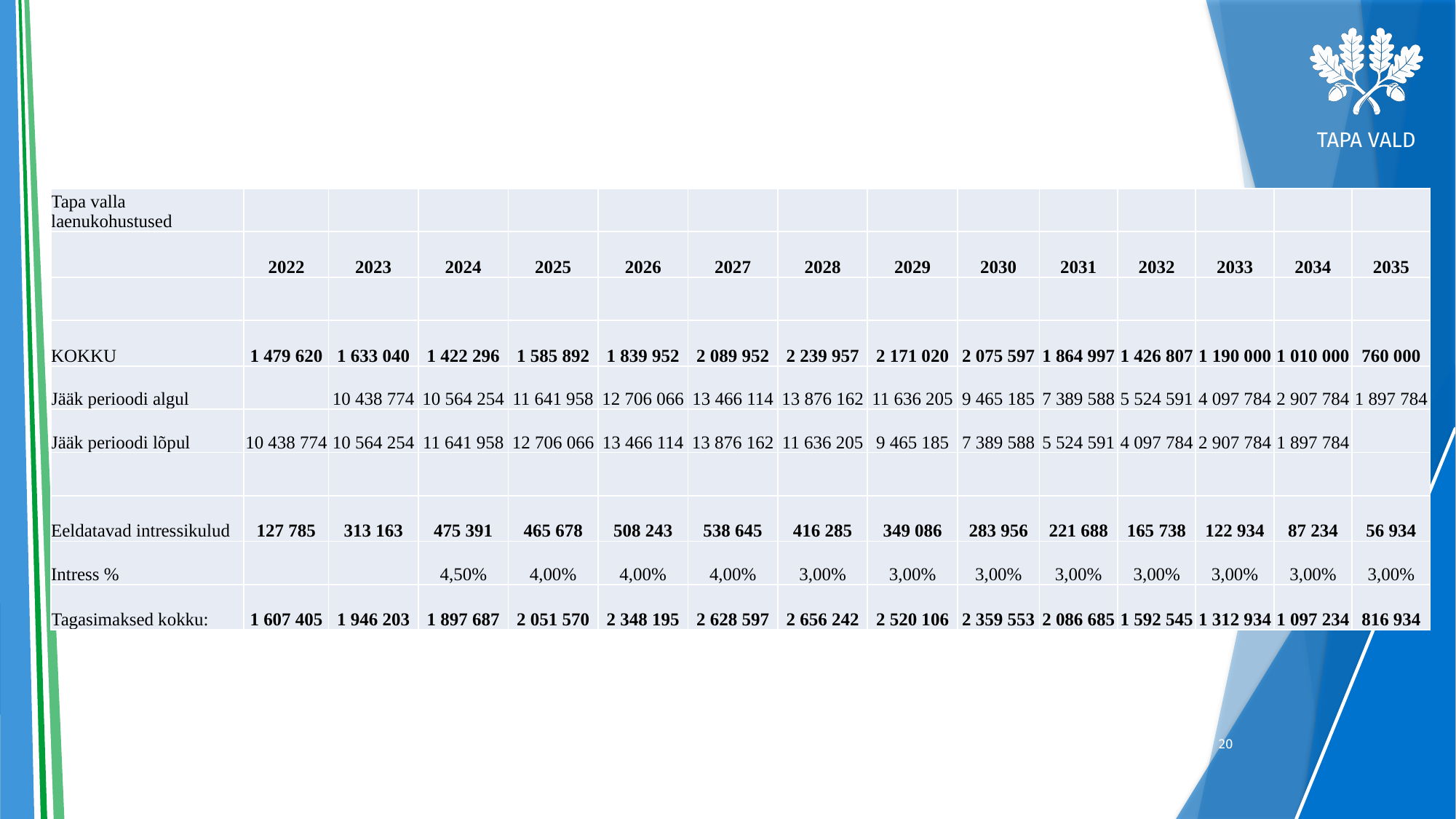

| Tapa valla laenukohustused |  |  |  |  |  |  |  |  |  |  |  |  |  |  |
| --- | --- | --- | --- | --- | --- | --- | --- | --- | --- | --- | --- | --- | --- | --- |
|  | 2022 | 2023 | 2024 | 2025 | 2026 | 2027 | 2028 | 2029 | 2030 | 2031 | 2032 | 2033 | 2034 | 2035 |
|  |  |  |  |  |  |  |  |  |  |  |  |  |  |  |
| KOKKU | 1 479 620 | 1 633 040 | 1 422 296 | 1 585 892 | 1 839 952 | 2 089 952 | 2 239 957 | 2 171 020 | 2 075 597 | 1 864 997 | 1 426 807 | 1 190 000 | 1 010 000 | 760 000 |
| Jääk perioodi algul |  | 10 438 774 | 10 564 254 | 11 641 958 | 12 706 066 | 13 466 114 | 13 876 162 | 11 636 205 | 9 465 185 | 7 389 588 | 5 524 591 | 4 097 784 | 2 907 784 | 1 897 784 |
| Jääk perioodi lõpul | 10 438 774 | 10 564 254 | 11 641 958 | 12 706 066 | 13 466 114 | 13 876 162 | 11 636 205 | 9 465 185 | 7 389 588 | 5 524 591 | 4 097 784 | 2 907 784 | 1 897 784 |  |
|  |  |  |  |  |  |  |  |  |  |  |  |  |  |  |
| Eeldatavad intressikulud | 127 785 | 313 163 | 475 391 | 465 678 | 508 243 | 538 645 | 416 285 | 349 086 | 283 956 | 221 688 | 165 738 | 122 934 | 87 234 | 56 934 |
| Intress % |  |  | 4,50% | 4,00% | 4,00% | 4,00% | 3,00% | 3,00% | 3,00% | 3,00% | 3,00% | 3,00% | 3,00% | 3,00% |
| Tagasimaksed kokku: | 1 607 405 | 1 946 203 | 1 897 687 | 2 051 570 | 2 348 195 | 2 628 597 | 2 656 242 | 2 520 106 | 2 359 553 | 2 086 685 | 1 592 545 | 1 312 934 | 1 097 234 | 816 934 |
20